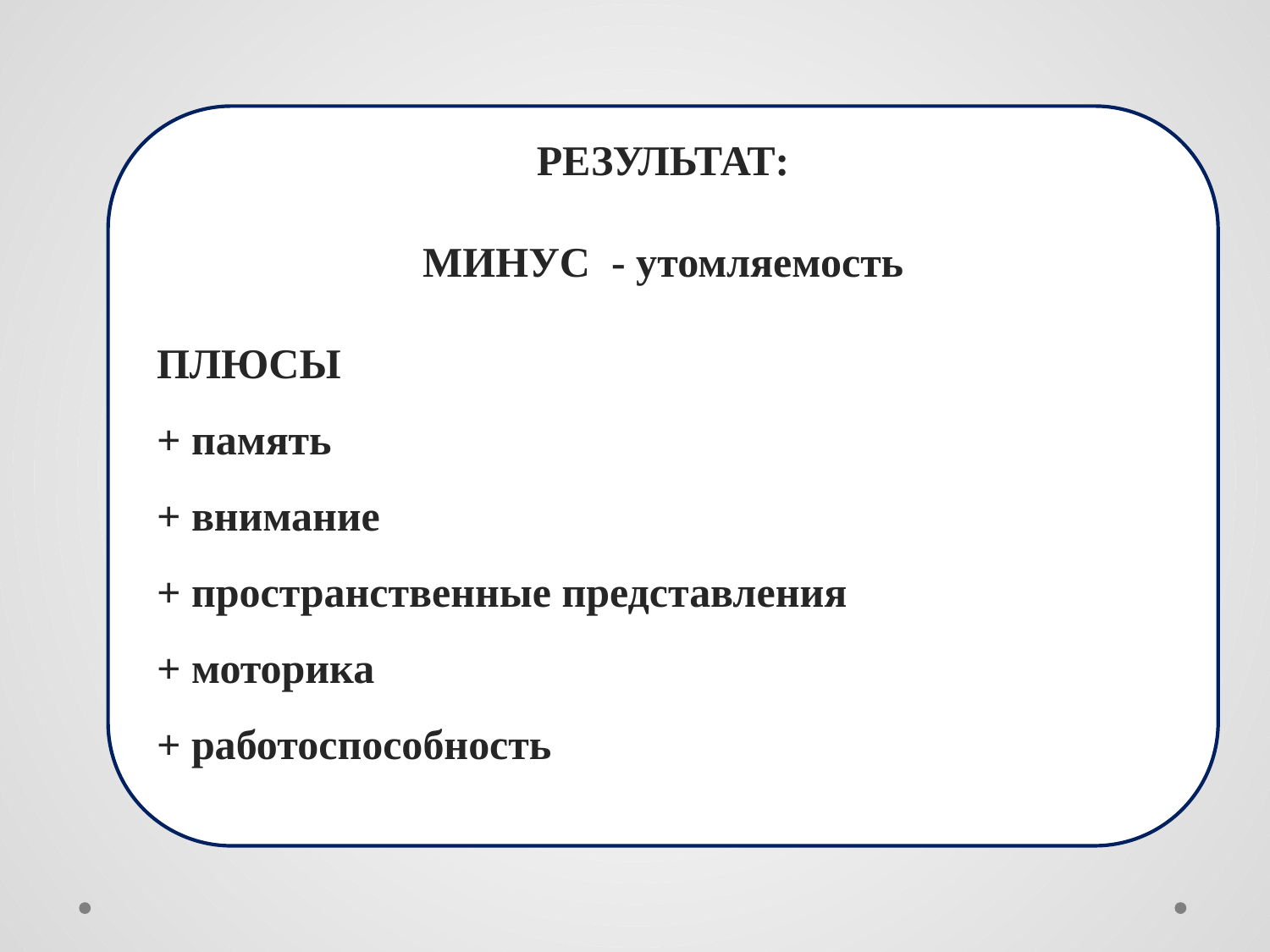

РЕЗУЛЬТАТ:

МИНУС  - утомляемость

ПЛЮСЫ
+ память
+ внимание
+ пространственные представления
+ моторика
+ работоспособность